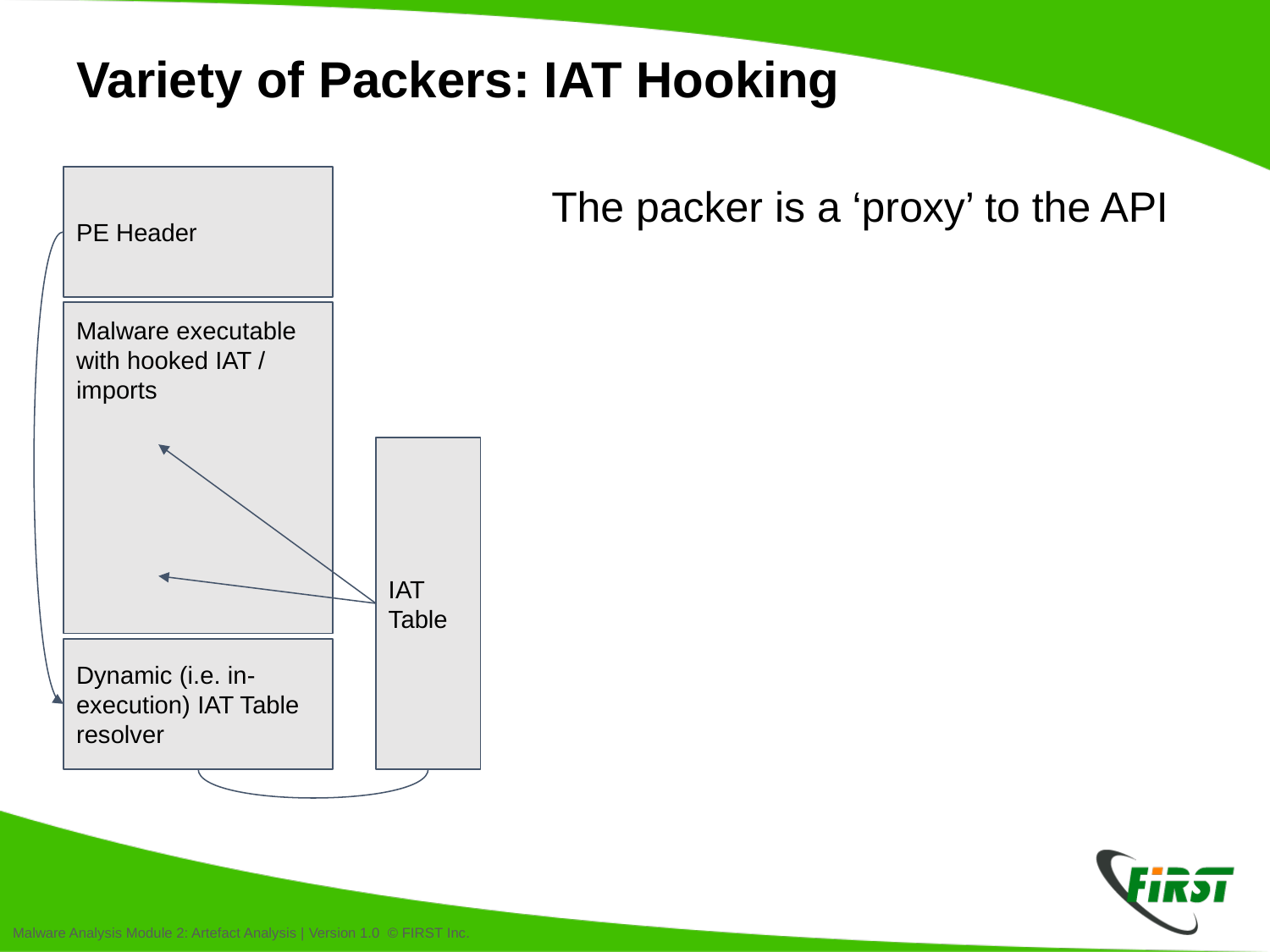

# Variety of Packers: IAT Hooking
PE Header
The packer is a ‘proxy’ to the API

Malware executable with hooked IAT / imports
IAT Table
Dynamic (i.e. in-execution) IAT Table resolver